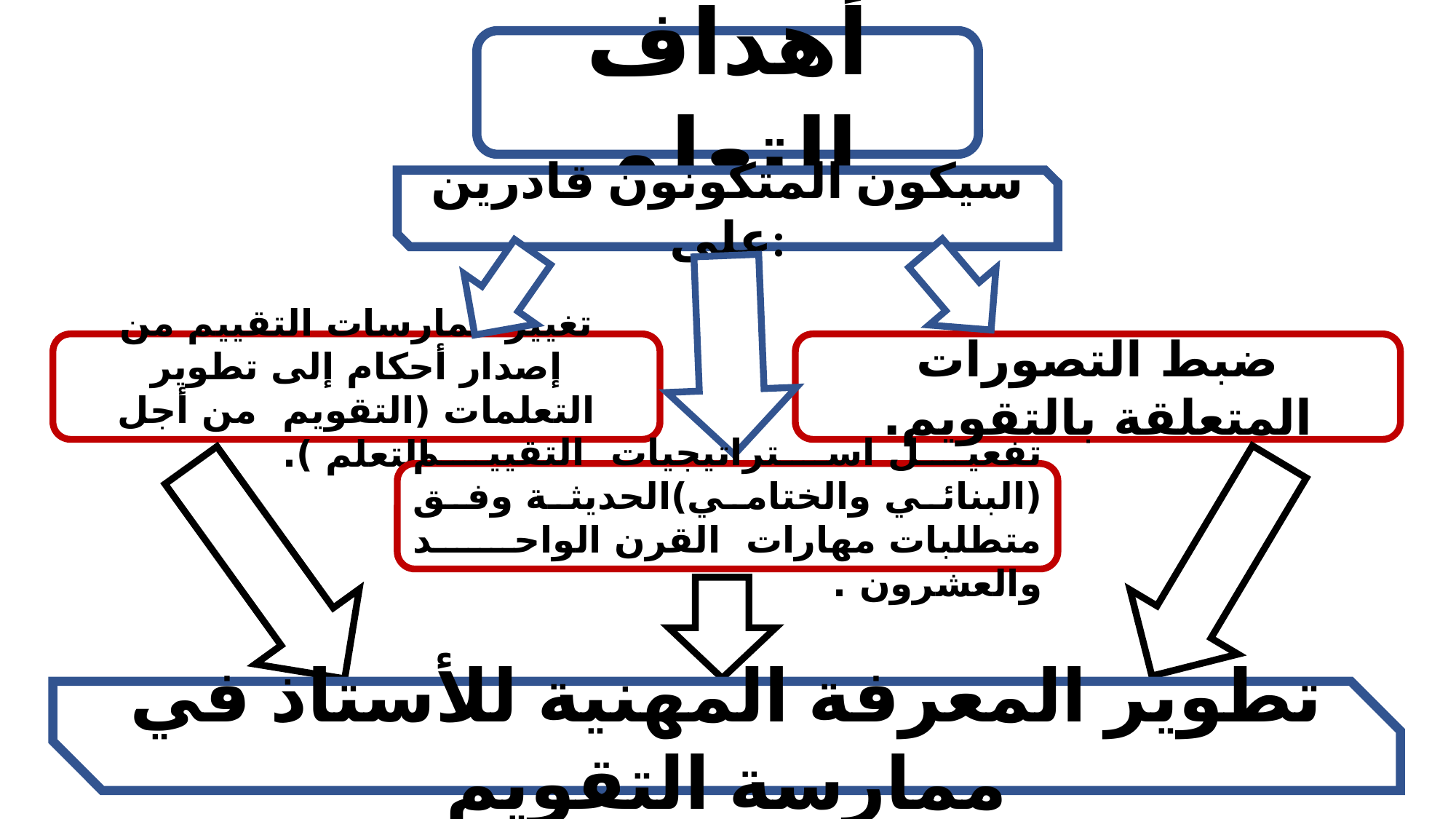

أهداف التعلم
سيكون المتكونون قادرين على:

تغيير ممارسات التقييم من إصدار أحكام إلى تطوير التعلمات (التقويم  من أجل التعلم ).
ضبط التصورات المتعلقة بالتقويم.

تفعيل استراتيجيات  التقييم (البنائي والختامي)الحديثة وفق متطلبات مهارات  القرن الواحد والعشرون .

تطوير المعرفة المهنية للأستاذ في ممارسة التقويم